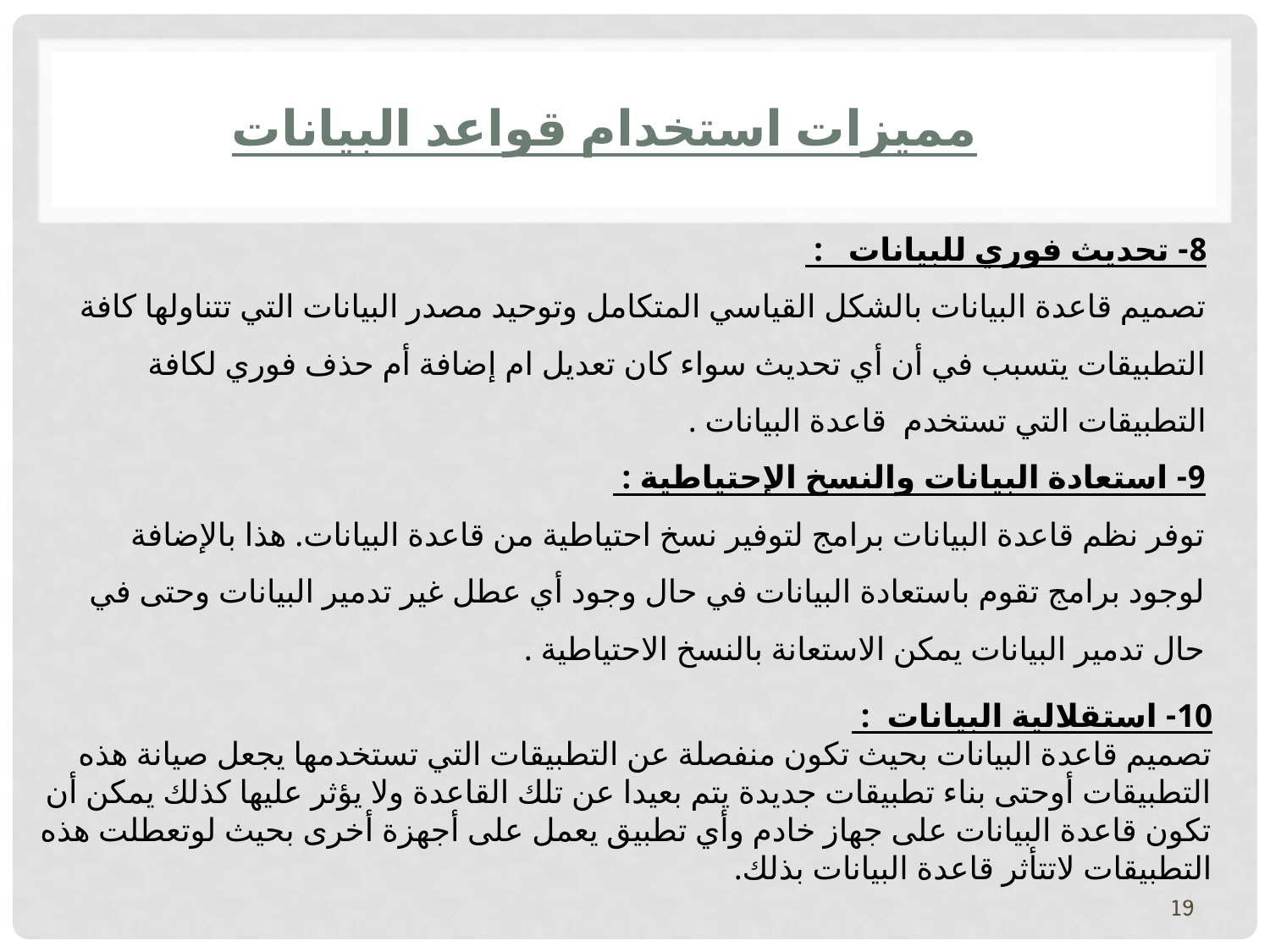

# مميزات استخدام قواعد البيانات
8- تحديث فوري للبيانات   :
تصميم قاعدة البيانات بالشكل القياسي المتكامل وتوحيد مصدر البيانات التي تتناولها كافة التطبيقات يتسبب في أن أي تحديث سواء كان تعديل ام إضافة أم حذف فوري لكافة التطبيقات التي تستخدم  قاعدة البيانات .
9- استعادة البيانات والنسخ الإحتياطية :
توفر نظم قاعدة البيانات برامج لتوفير نسخ احتياطية من قاعدة البيانات. هذا بالإضافة لوجود برامج تقوم باستعادة البيانات في حال وجود أي عطل غير تدمير البيانات وحتى في حال تدمير البيانات يمكن الاستعانة بالنسخ الاحتياطية .
10- استقلالية البيانات  :
تصميم قاعدة البيانات بحيث تكون منفصلة عن التطبيقات التي تستخدمها يجعل صيانة هذه التطبيقات أوحتى بناء تطبيقات جديدة يتم بعيدا عن تلك القاعدة ولا يؤثر عليها كذلك يمكن أن تكون قاعدة البيانات على جهاز خادم وأي تطبيق يعمل على أجهزة أخرى بحيث لوتعطلت هذه التطبيقات لاتتأثر قاعدة البيانات بذلك.
19